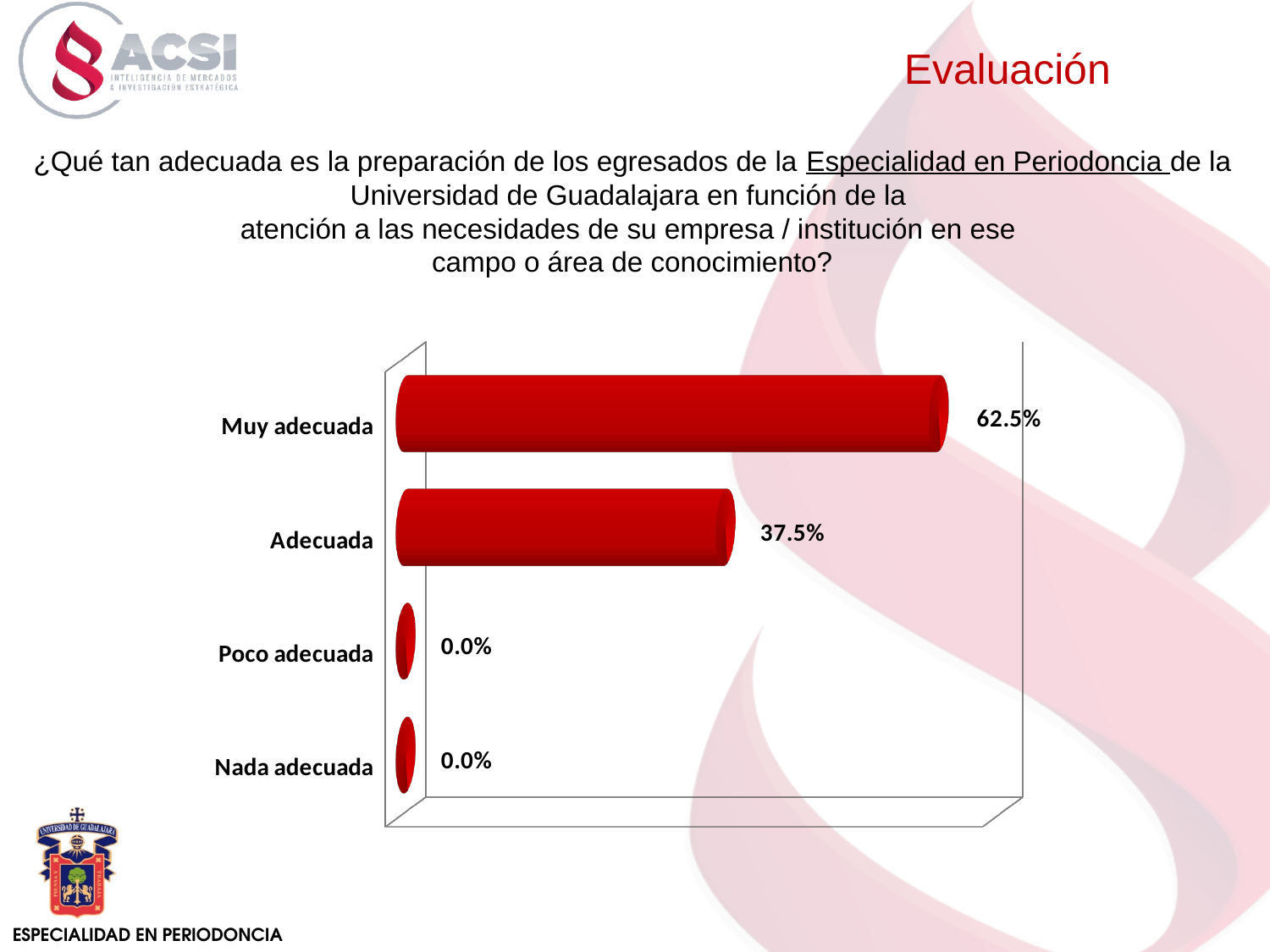

Evaluación
¿Qué tan adecuada es la preparación de los egresados de la Especialidad en Periodoncia de la Universidad de Guadalajara en función de la
atención a las necesidades de su empresa / institución en ese
campo o área de conocimiento?

[unsupported chart]